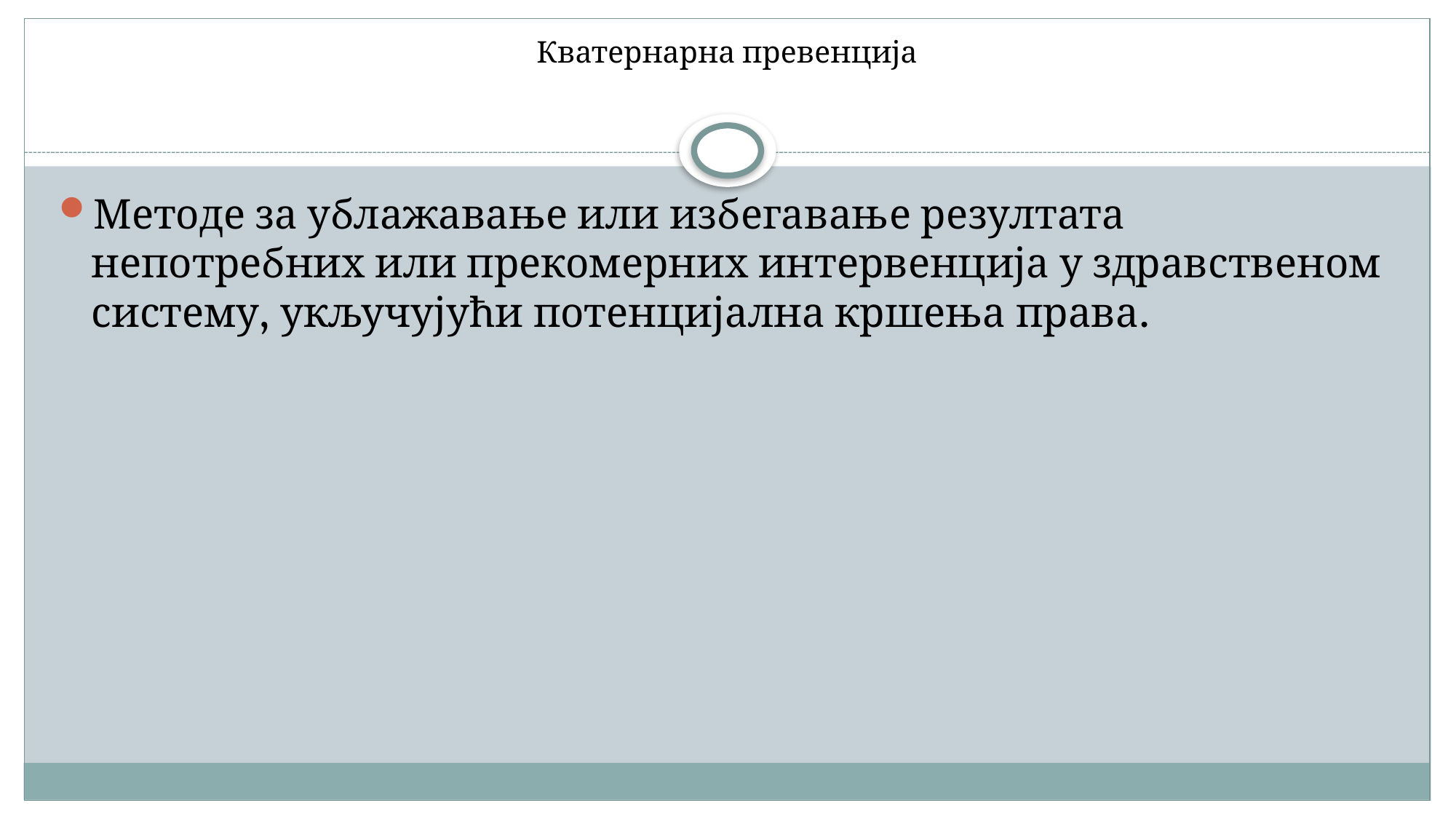

# Кватернарна превенција
Методе за ублажавање или избегавање резултата непотребних или прекомерних интервенција у здравственом систему, укључујући потенцијална кршења права.